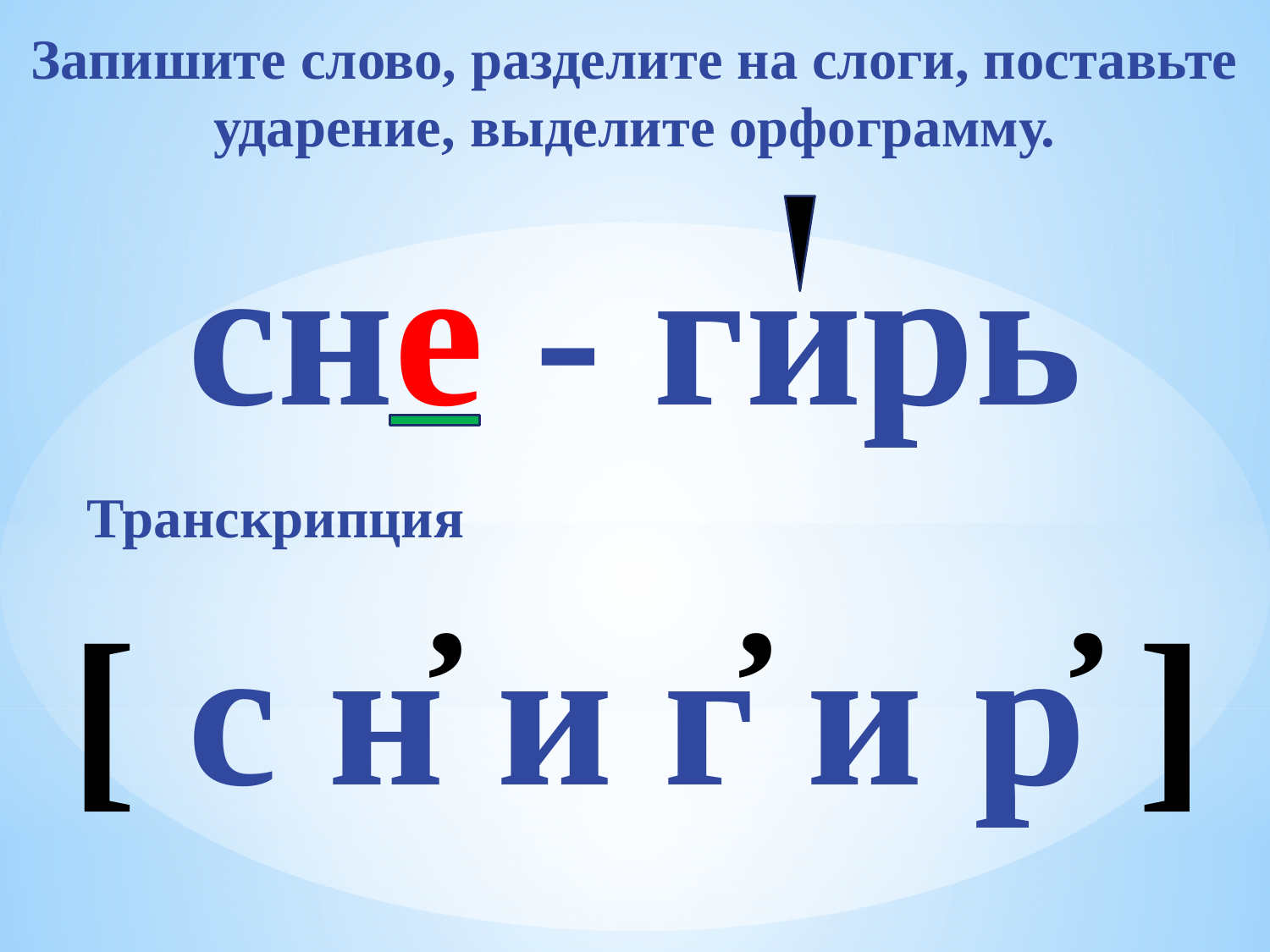

Запишите слово, разделите на слоги, поставьте ударение, выделите орфограмму.
сне - гирь

Транскрипция
[ с н̓ и г̓ и р̓ ]